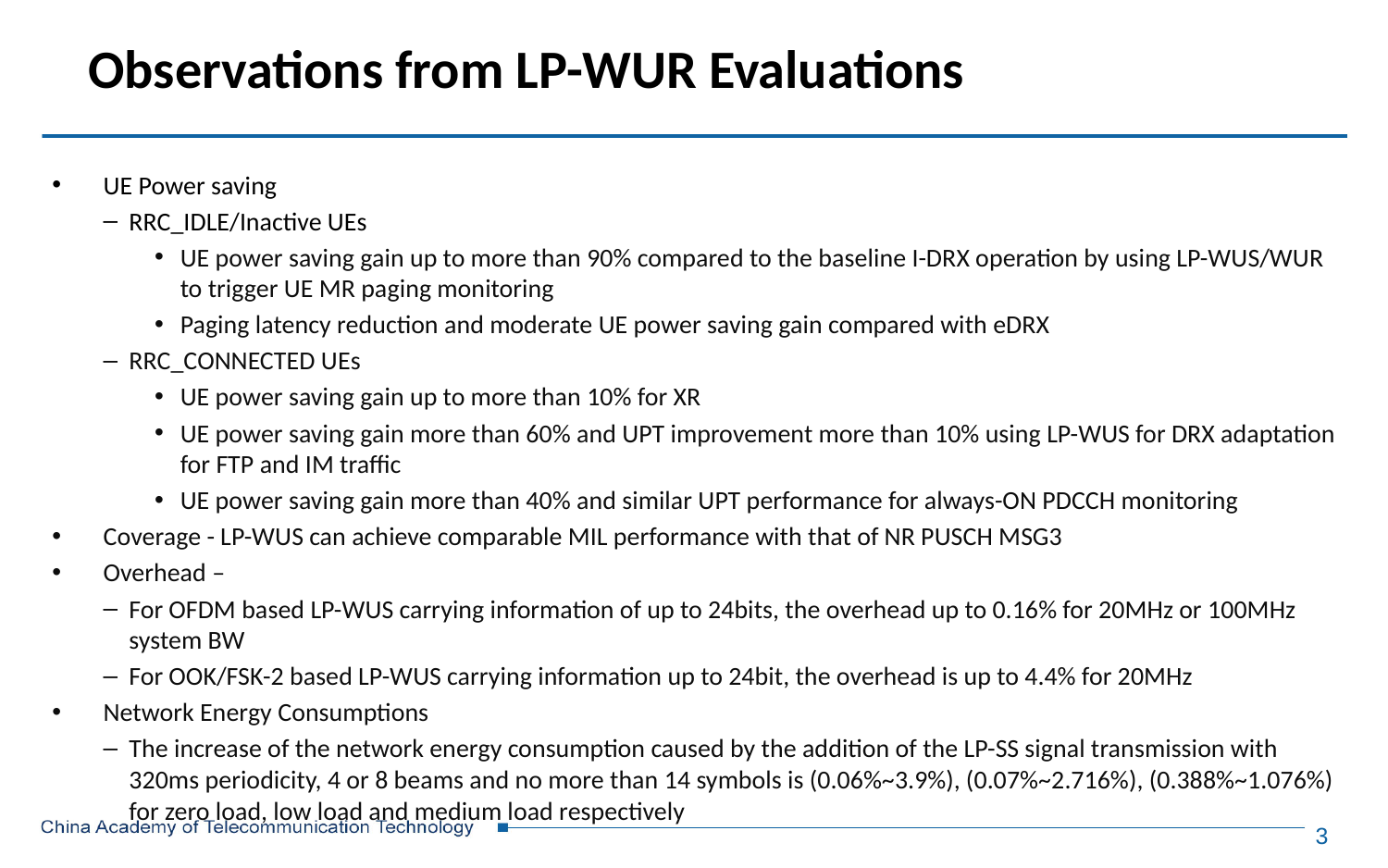

# Observations from LP-WUR Evaluations
UE Power saving
RRC_IDLE/Inactive UEs
UE power saving gain up to more than 90% compared to the baseline I-DRX operation by using LP-WUS/WUR to trigger UE MR paging monitoring
Paging latency reduction and moderate UE power saving gain compared with eDRX
RRC_CONNECTED UEs
UE power saving gain up to more than 10% for XR
UE power saving gain more than 60% and UPT improvement more than 10% using LP-WUS for DRX adaptation for FTP and IM traffic
UE power saving gain more than 40% and similar UPT performance for always-ON PDCCH monitoring
Coverage - LP-WUS can achieve comparable MIL performance with that of NR PUSCH MSG3
Overhead –
For OFDM based LP-WUS carrying information of up to 24bits, the overhead up to 0.16% for 20MHz or 100MHz system BW
For OOK/FSK-2 based LP-WUS carrying information up to 24bit, the overhead is up to 4.4% for 20MHz
Network Energy Consumptions
The increase of the network energy consumption caused by the addition of the LP-SS signal transmission with 320ms periodicity, 4 or 8 beams and no more than 14 symbols is (0.06%~3.9%), (0.07%~2.716%), (0.388%~1.076%) for zero load, low load and medium load respectively

3